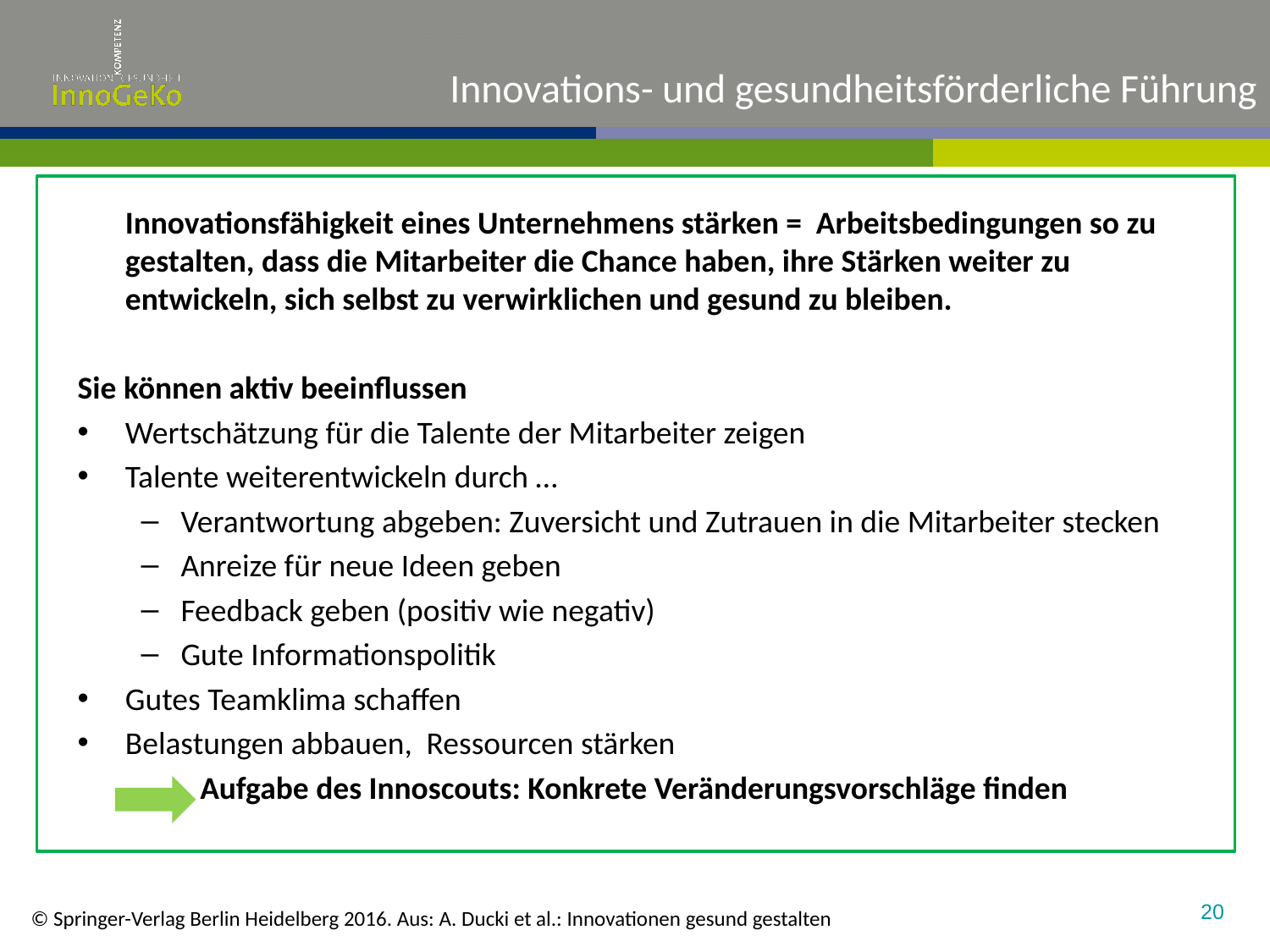

# Innovations- und gesundheitsförderliche Führung
Innovationsfähigkeit eines Unternehmens stärken =  Arbeitsbedingungen so zu gestalten, dass die Mitarbeiter die Chance haben, ihre Stärken weiter zu entwickeln, sich selbst zu verwirklichen und gesund zu bleiben.

Sie können aktiv beeinflussen
Wertschätzung für die Talente der Mitarbeiter zeigen
Talente weiterentwickeln durch …
Verantwortung abgeben: Zuversicht und Zutrauen in die Mitarbeiter stecken
Anreize für neue Ideen geben
Feedback geben (positiv wie negativ)
Gute Informationspolitik
Gutes Teamklima schaffen
Belastungen abbauen,  Ressourcen stärken
                 Aufgabe des Innoscouts: Konkrete Veränderungsvorschläge finden

20
© Springer-Verlag Berlin Heidelberg 2016. Aus: A. Ducki et al.: Innovationen gesund gestalten